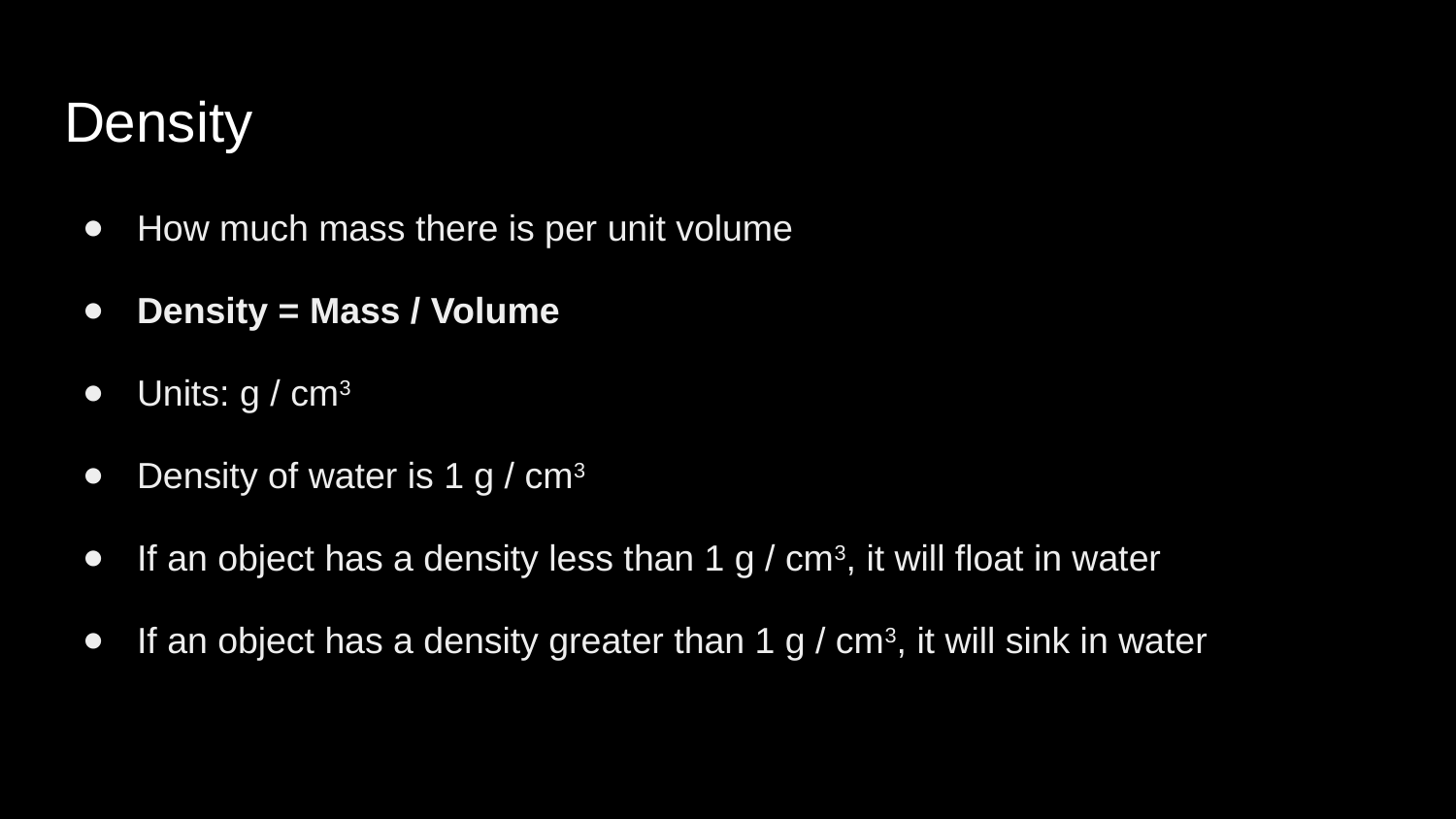

# Density
How much mass there is per unit volume
Density = Mass / Volume
Units: g / cm3
Density of water is 1 g / cm3
If an object has a density less than 1 g / cm3, it will float in water
If an object has a density greater than 1 g / cm3, it will sink in water